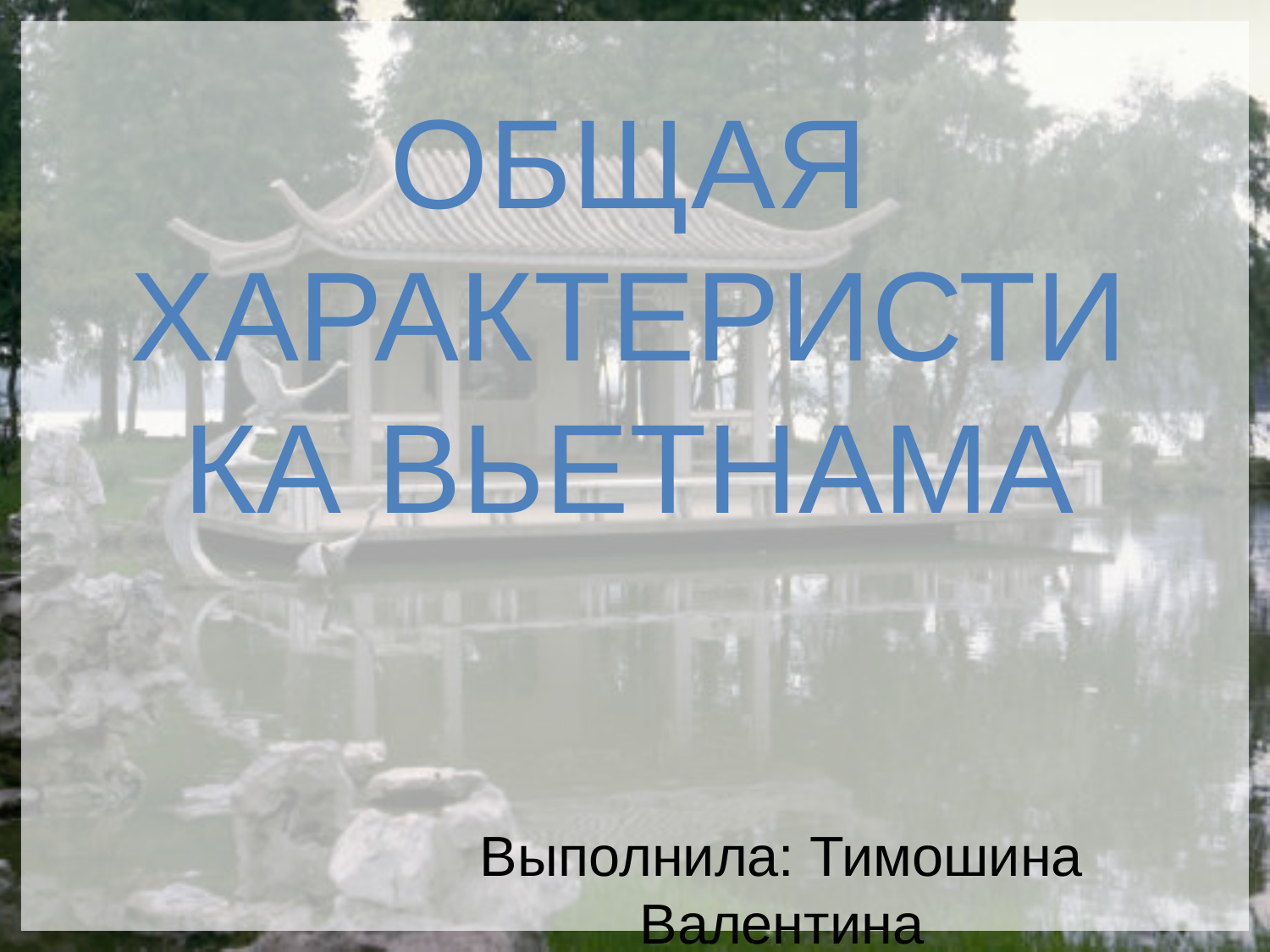

# ОБЩАЯ ХАРАКТЕРИСТИКА ВЬЕТНАМА
Выполнила: Тимошина Валентина